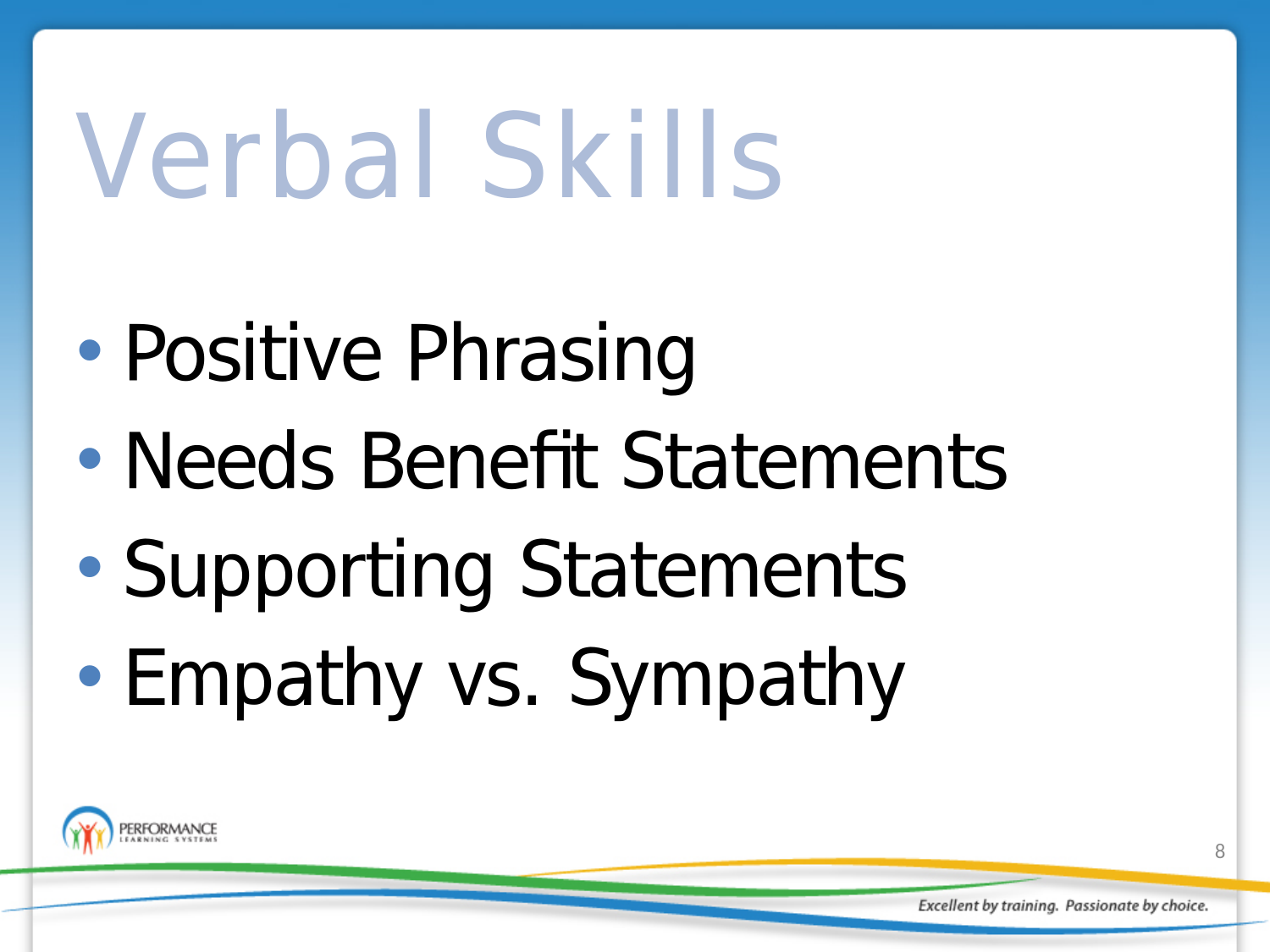

# Verbal Skills
Positive Phrasing
Needs Benefit Statements
Supporting Statements
Empathy vs. Sympathy

8